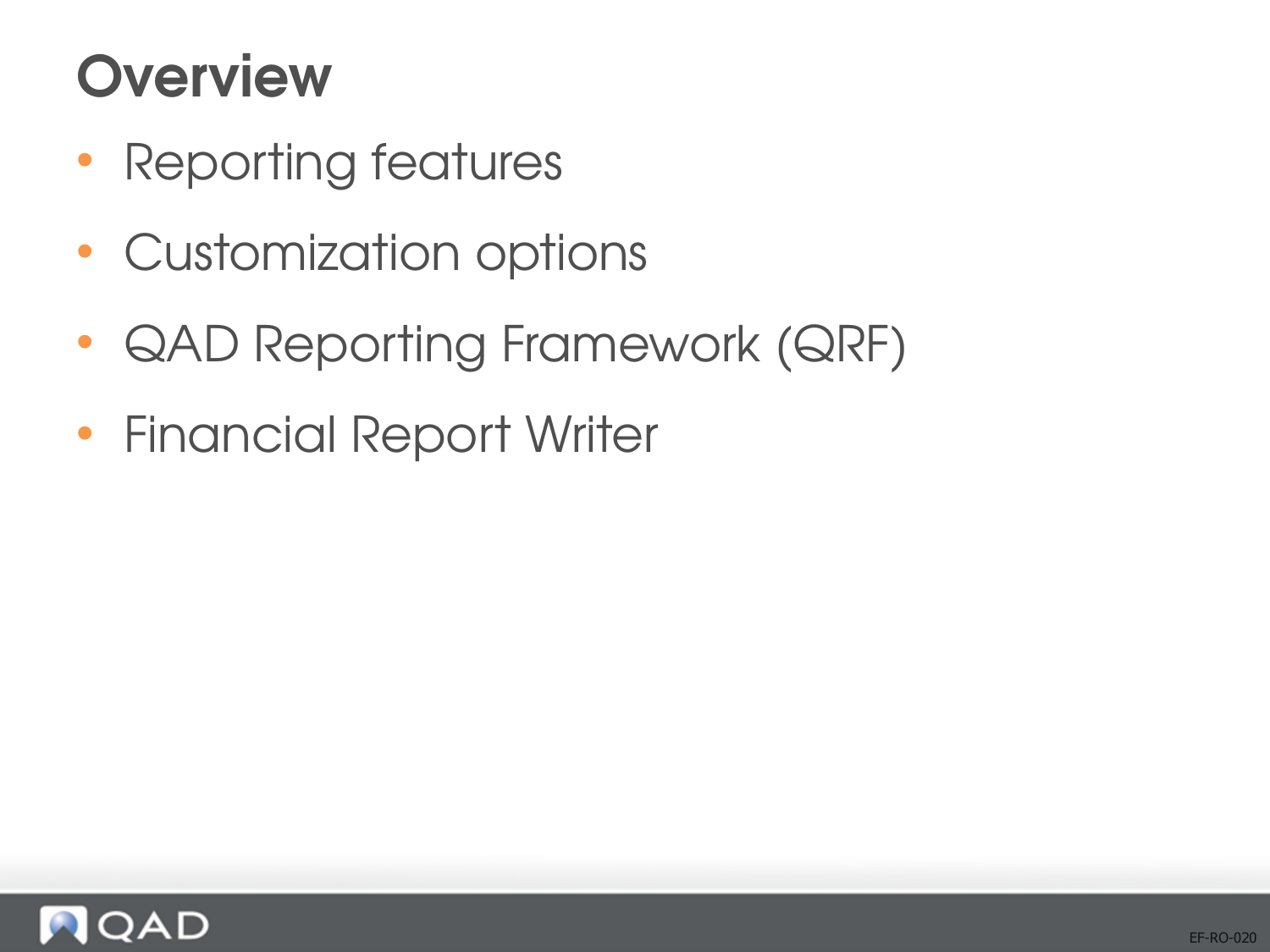

# Overview
Reporting features
Customization options
QAD Reporting Framework (QRF)
Financial Report Writer
EF-RO-020